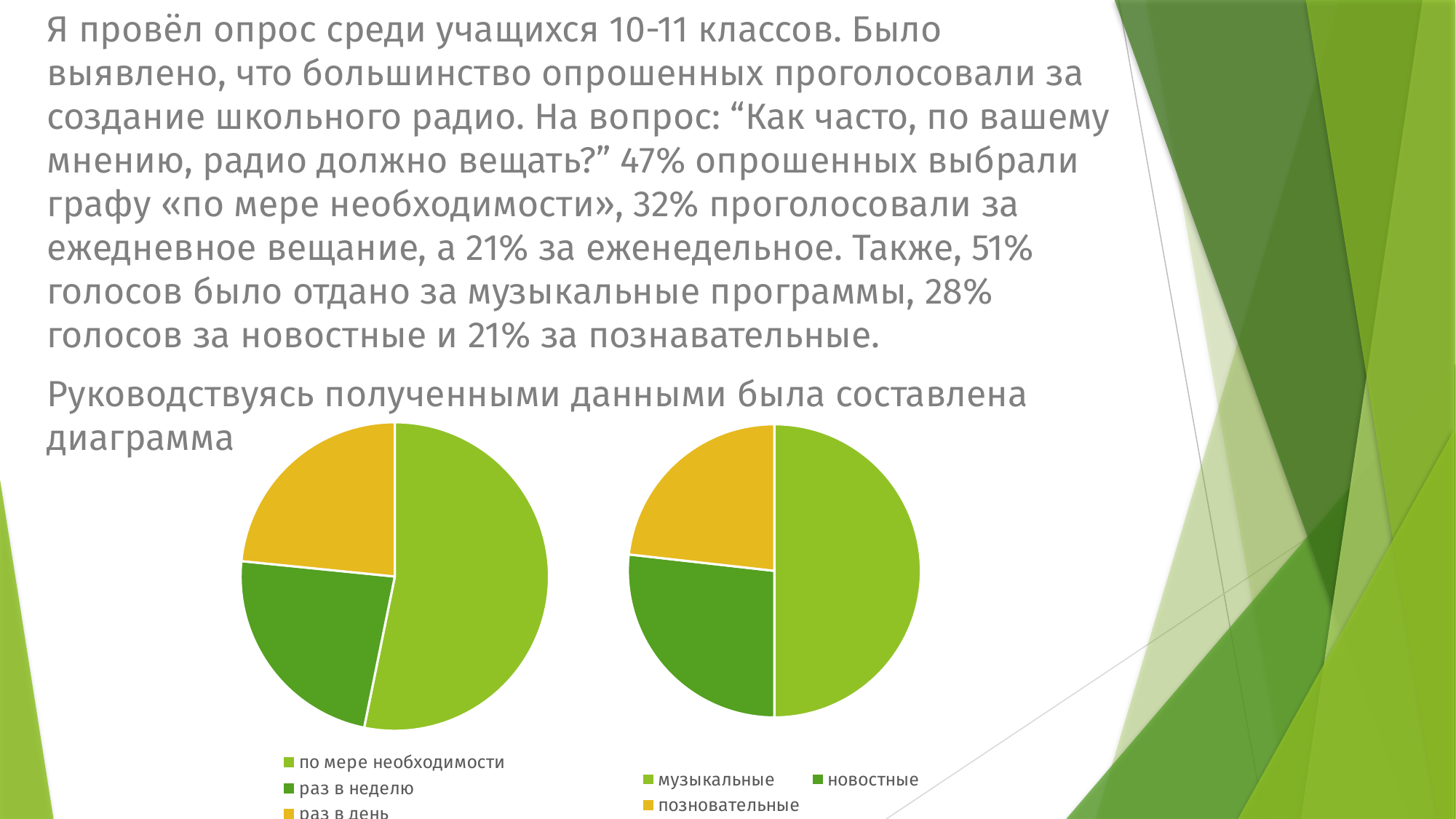

Я провёл опрос среди учащихся 10-11 классов. Было выявлено, что большинство опрошенных проголосовали за создание школьного радио. На вопрос: “Как часто, по вашему мнению, радио должно вещать?” 47% опрошенных выбрали графу «по мере необходимости», 32% проголосовали за ежедневное вещание, а 21% за еженедельное. Также, 51% голосов было отдано за музыкальные программы, 28% голосов за новостные и 21% за познавательные.
Руководствуясь полученными данными была составлена диаграмма
#

### Chart

| Category | Продажи |
|---|---|
| музыкальные | 28.0 |
| новостные | 15.0 |
| позновательные | 13.0 |

### Chart

| Category | Продажи |
|---|---|
| по мере необходимости | 25.0 |
| раз в неделю | 11.0 |
| раз в день | 11.0 |